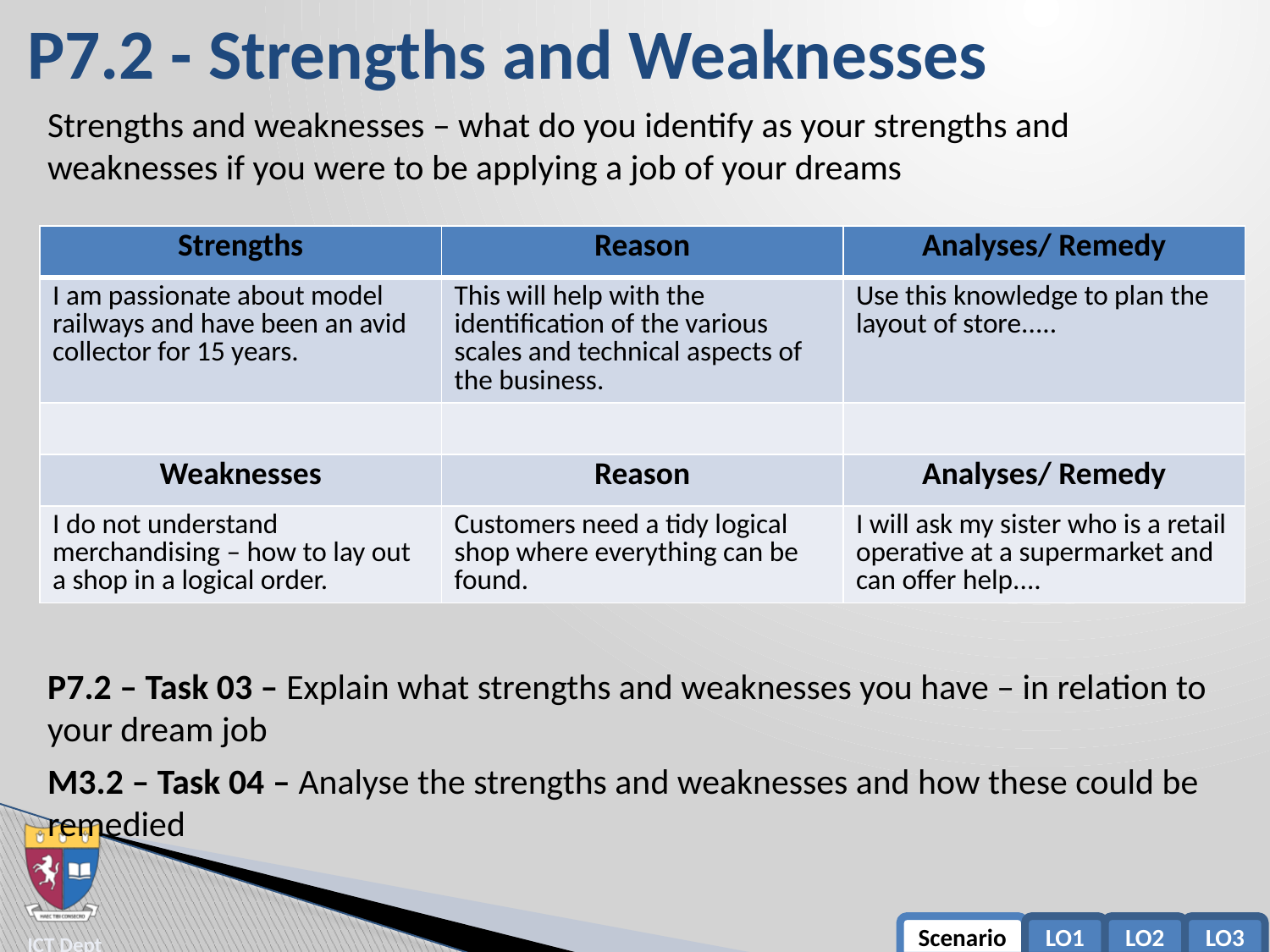

P7.2 - Strengths and Weaknesses
Strengths and weaknesses – what do you identify as your strengths and weaknesses if you were to be applying a job of your dreams

P7.2 – Task 03 – Explain what strengths and weaknesses you have – in relation to your dream job
M3.2 – Task 04 – Analyse the strengths and weaknesses and how these could be remedied
| Strengths | Reason | Analyses/ Remedy |
| --- | --- | --- |
| I am passionate about model railways and have been an avid collector for 15 years. | This will help with the identification of the various scales and technical aspects of the business. | Use this knowledge to plan the layout of store..... |
|  |  |  |
| Weaknesses | Reason | Analyses/ Remedy |
| I do not understand merchandising – how to lay out a shop in a logical order. | Customers need a tidy logical shop where everything can be found. | I will ask my sister who is a retail operative at a supermarket and can offer help.... |